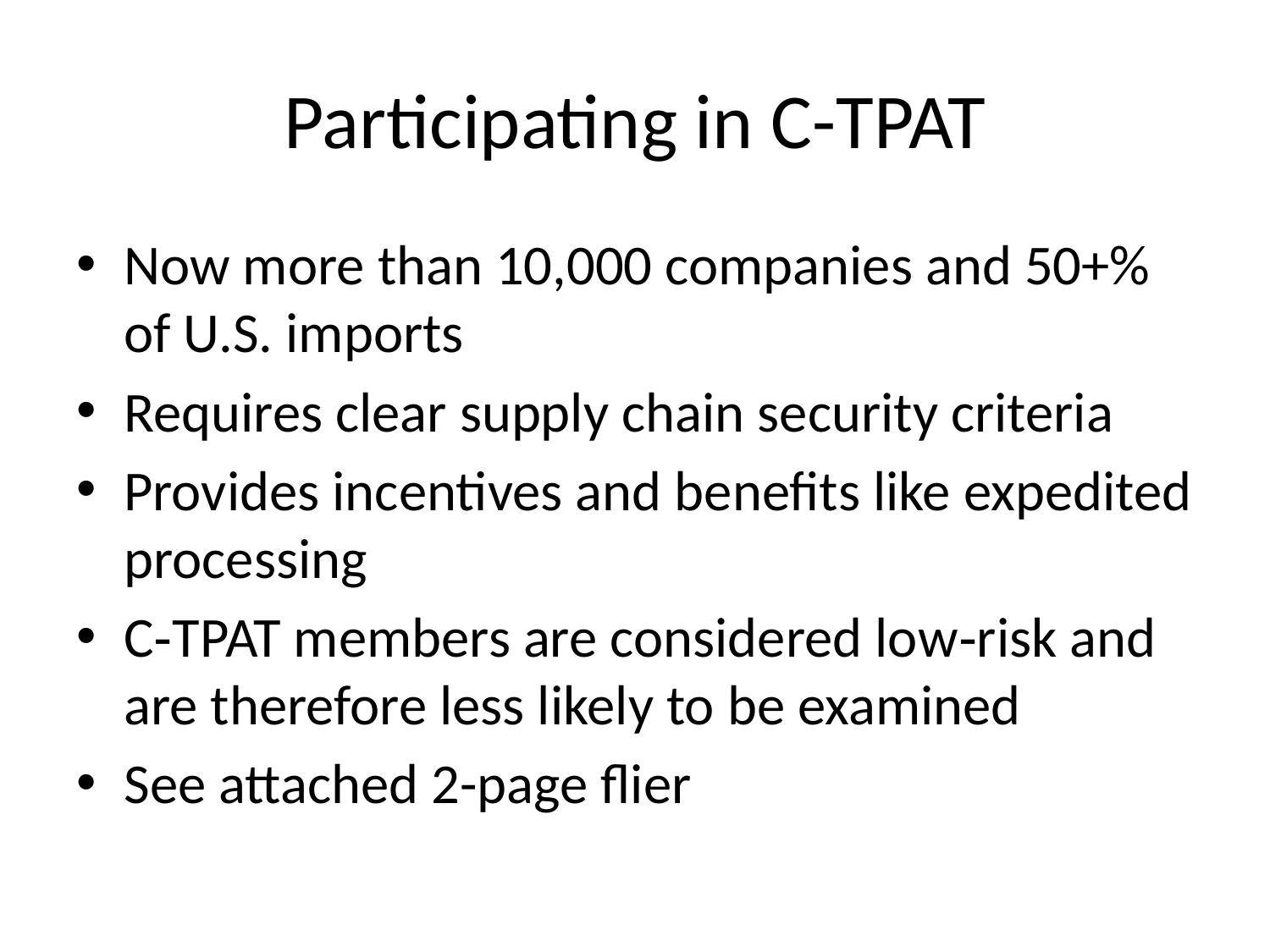

# Participating in C-TPAT
Now more than 10,000 companies and 50+% of U.S. imports
Requires clear supply chain security criteria
Provides incentives and benefits like expedited processing
C‐TPAT members are considered low‐risk and are therefore less likely to be examined
See attached 2-page flier